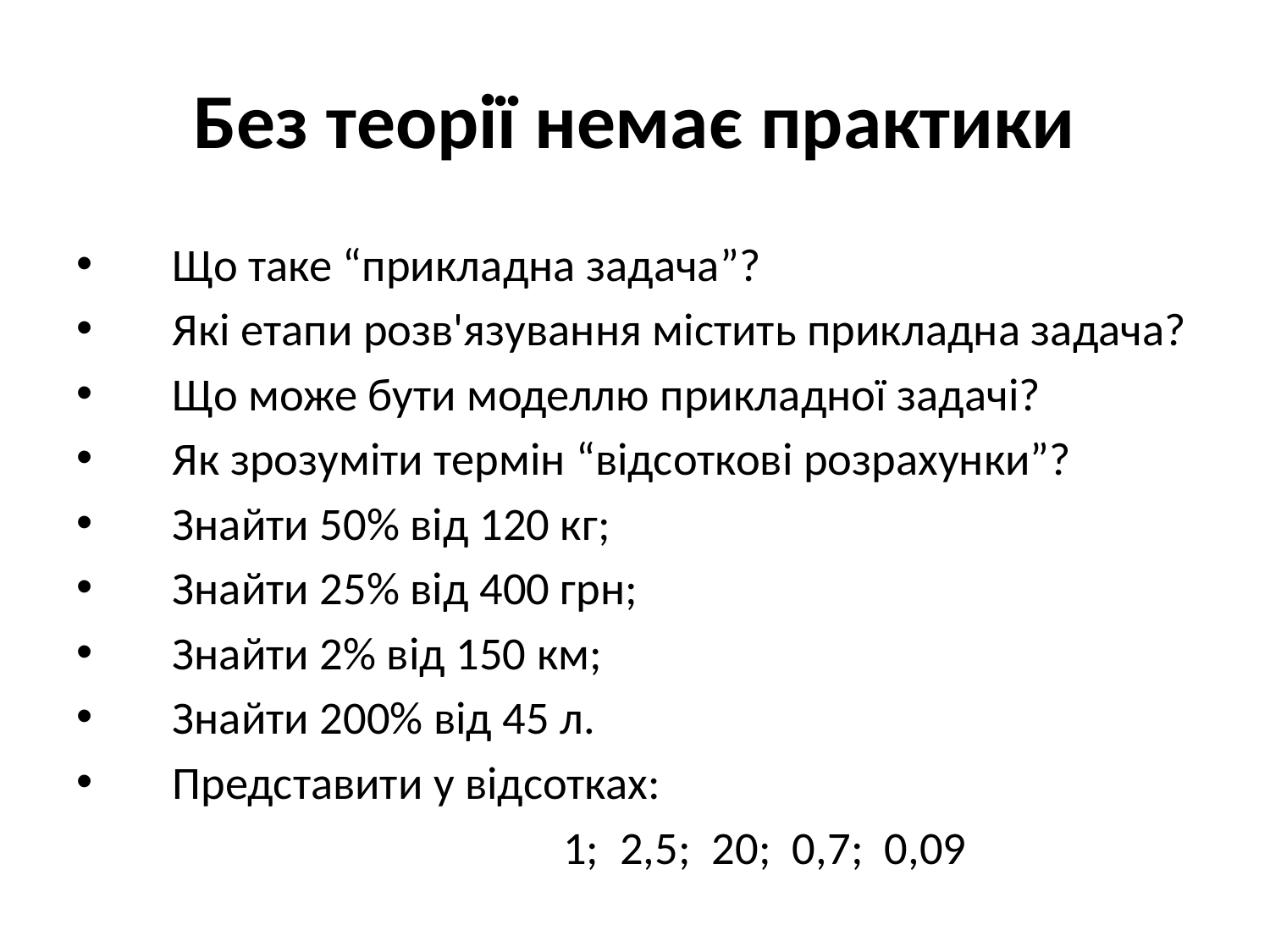

# Без теорії немає практики
Що таке “прикладна задача”?
Які етапи розв'язування містить прикладна задача?
Що може бути моделлю прикладної задачі?
Як зрозуміти термін “відсоткові розрахунки”?
Знайти 50% від 120 кг;
Знайти 25% від 400 грн;
Знайти 2% від 150 км;
Знайти 200% від 45 л.
Представити у відсотках:
                                              1;  2,5;  20;  0,7;  0,09